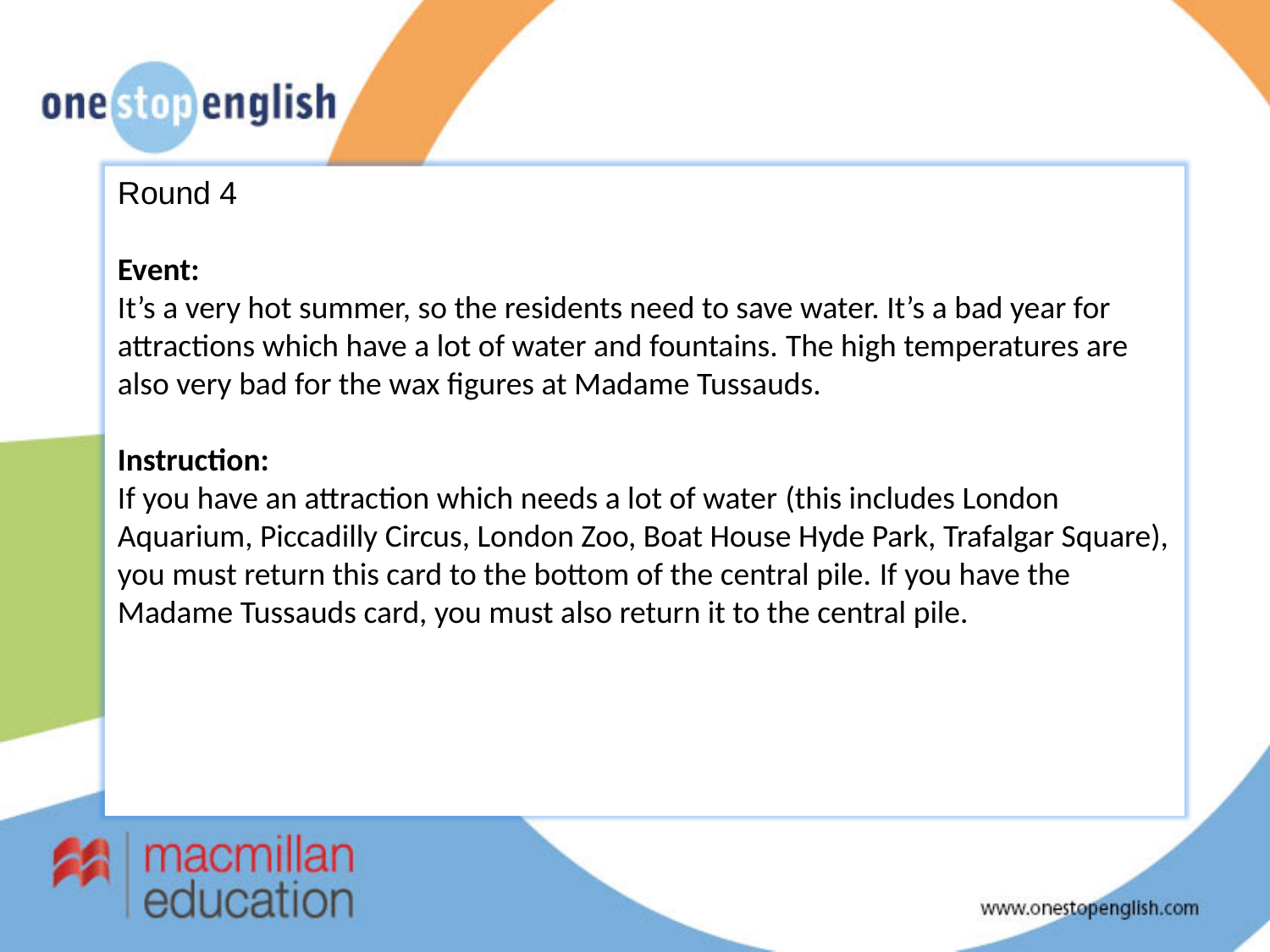

Round 4

Event:
It’s a very hot summer, so the residents need to save water. It’s a bad year for attractions which have a lot of water and fountains. The high temperatures are also very bad for the wax figures at Madame Tussauds.

Instruction:
If you have an attraction which needs a lot of water (this includes London Aquarium, Piccadilly Circus, London Zoo, Boat House Hyde Park, Trafalgar Square), you must return this card to the bottom of the central pile. If you have the Madame Tussauds card, you must also return it to the central pile.